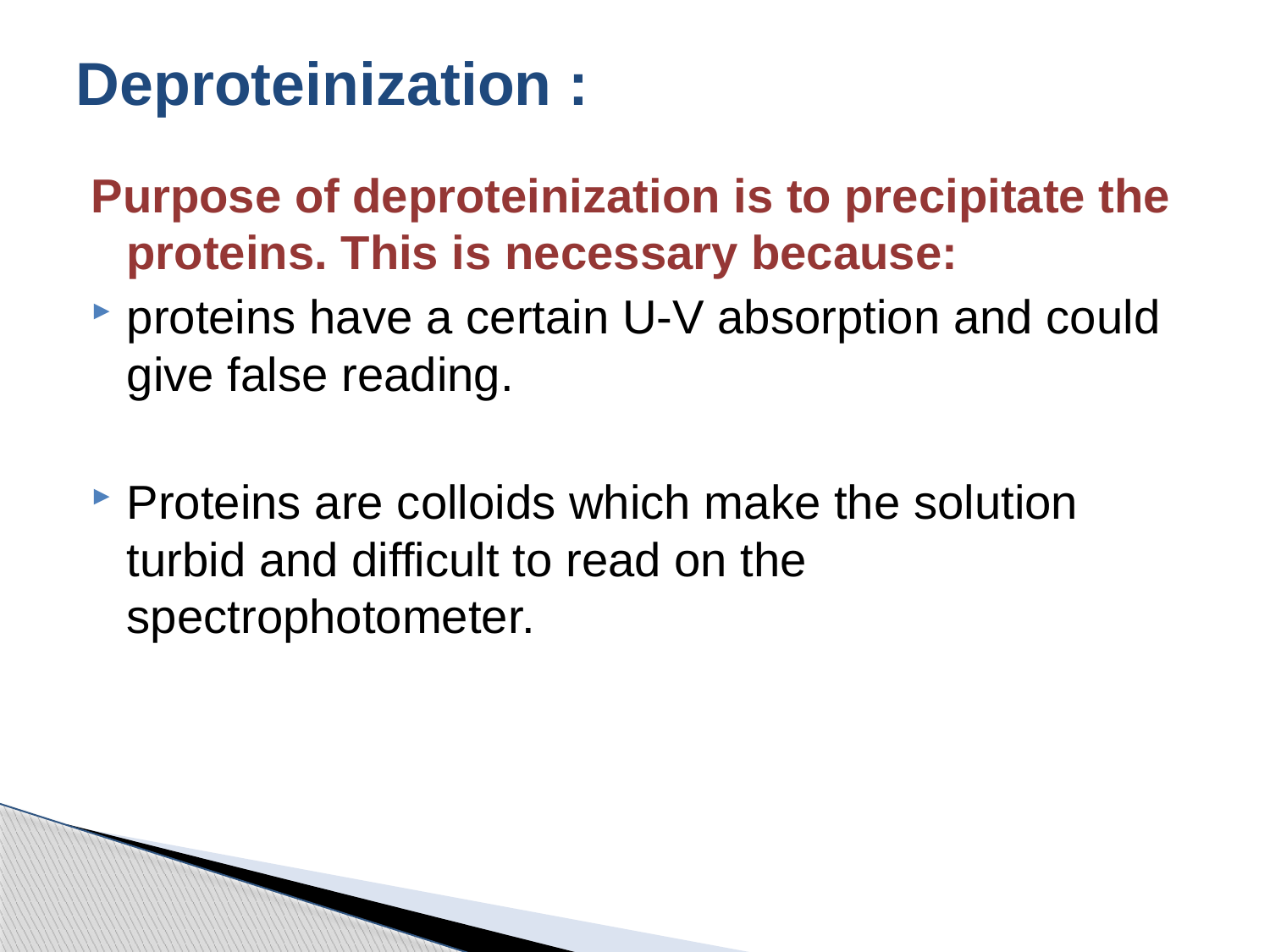

# Deproteinization :
Purpose of deproteinization is to precipitate the proteins. This is necessary because:
proteins have a certain U-V absorption and could give false reading.

Proteins are colloids which make the solution turbid and difficult to read on the spectrophotometer.